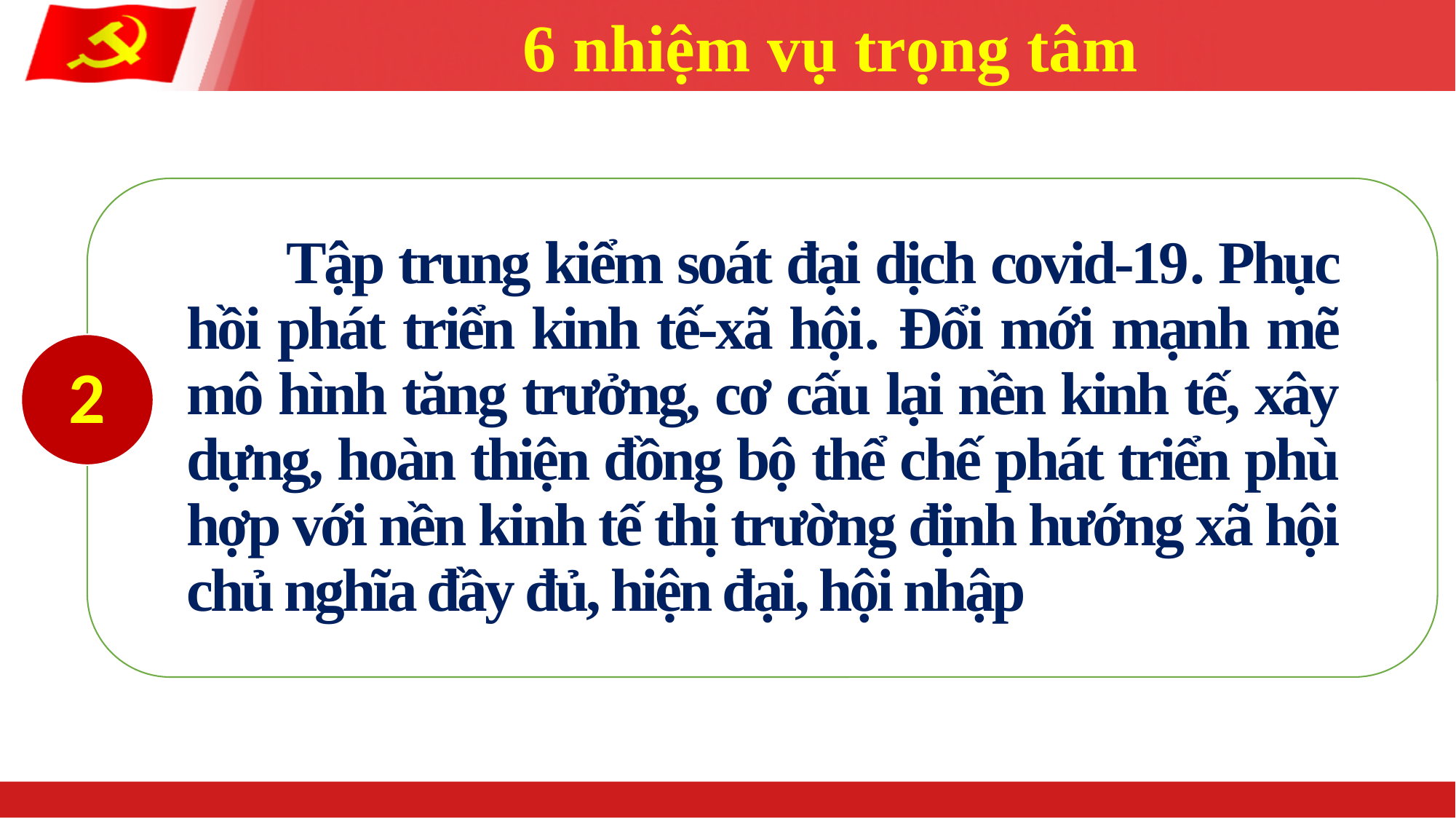

# 6 nhiệm vụ trọng tâm
      Tập trung kiểm soát đại dịch covid-19. Phục hồi phát triển kinh tế-xã hội. Đổi mới mạnh mẽ mô hình tăng trưởng, cơ cấu lại nền kinh tế, xây dựng, hoàn thiện đồng bộ thể chế phát triển phù hợp với nền kinh tế thị trường định hướng xã hội chủ nghĩa đầy đủ, hiện đại, hội nhập
2